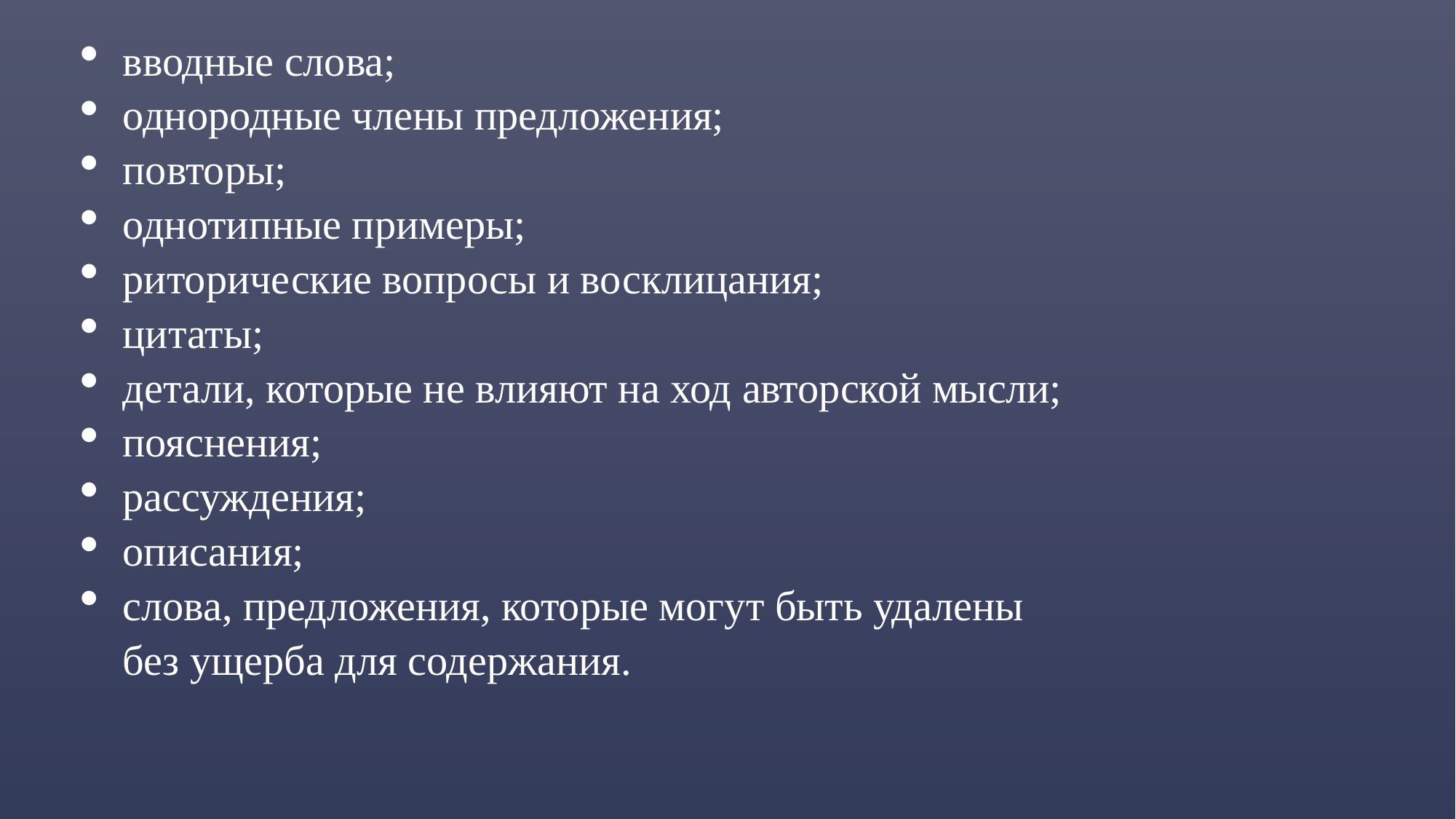

вводные слова;
однородные члены предложения;
повторы;
однотипные примеры;
риторические вопросы и восклицания;
цитаты;
детали, которые не влияют на ход авторской мысли;
пояснения;
рассуждения;
описания;
слова, предложения, которые могут быть удалены без ущерба для содержания.